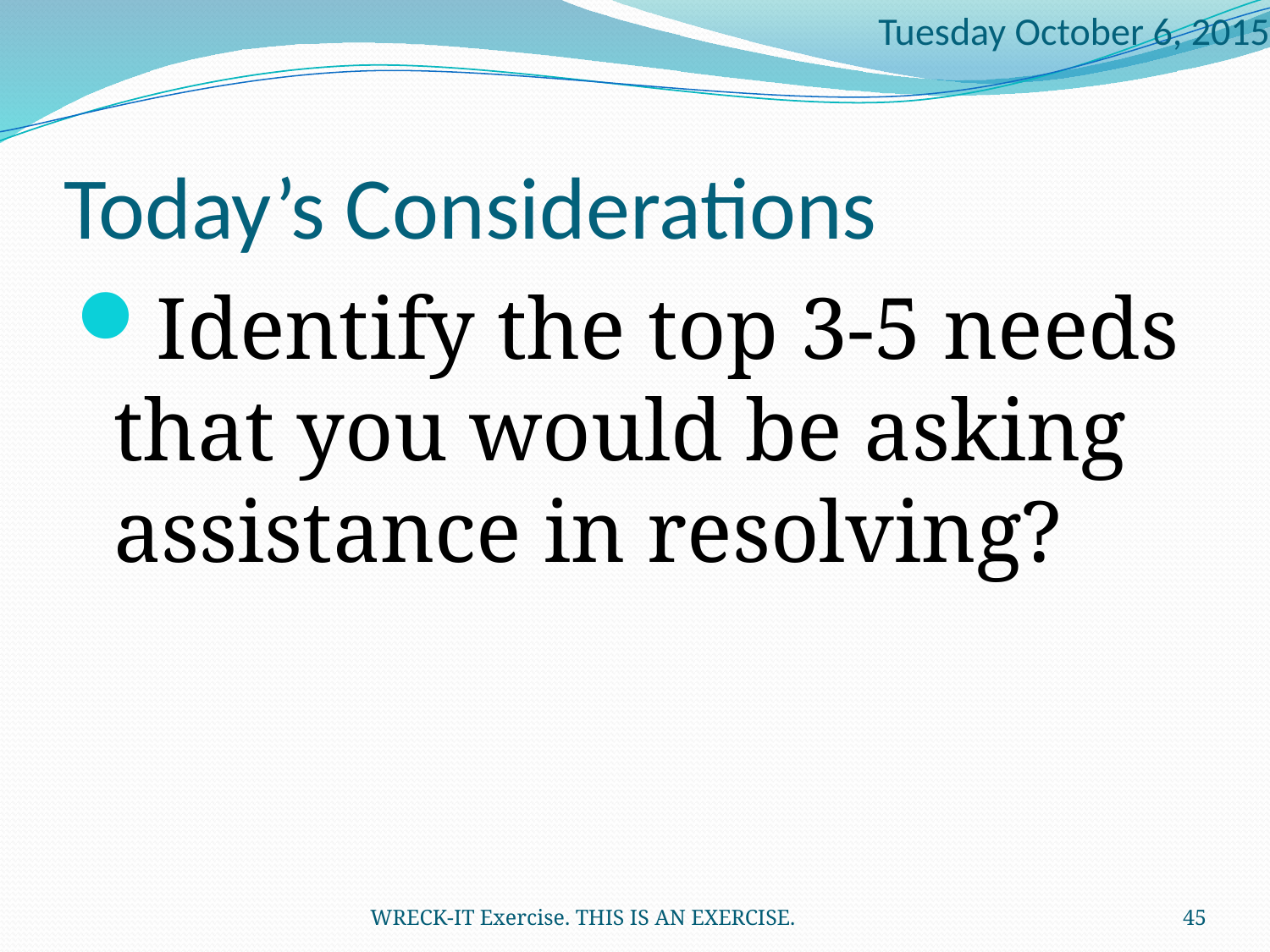

Tuesday October 6, 2015
# Today’s Considerations
Identify the top 3-5 needs that you would be asking assistance in resolving?

WRECK-IT Exercise. THIS IS AN EXERCISE.
45